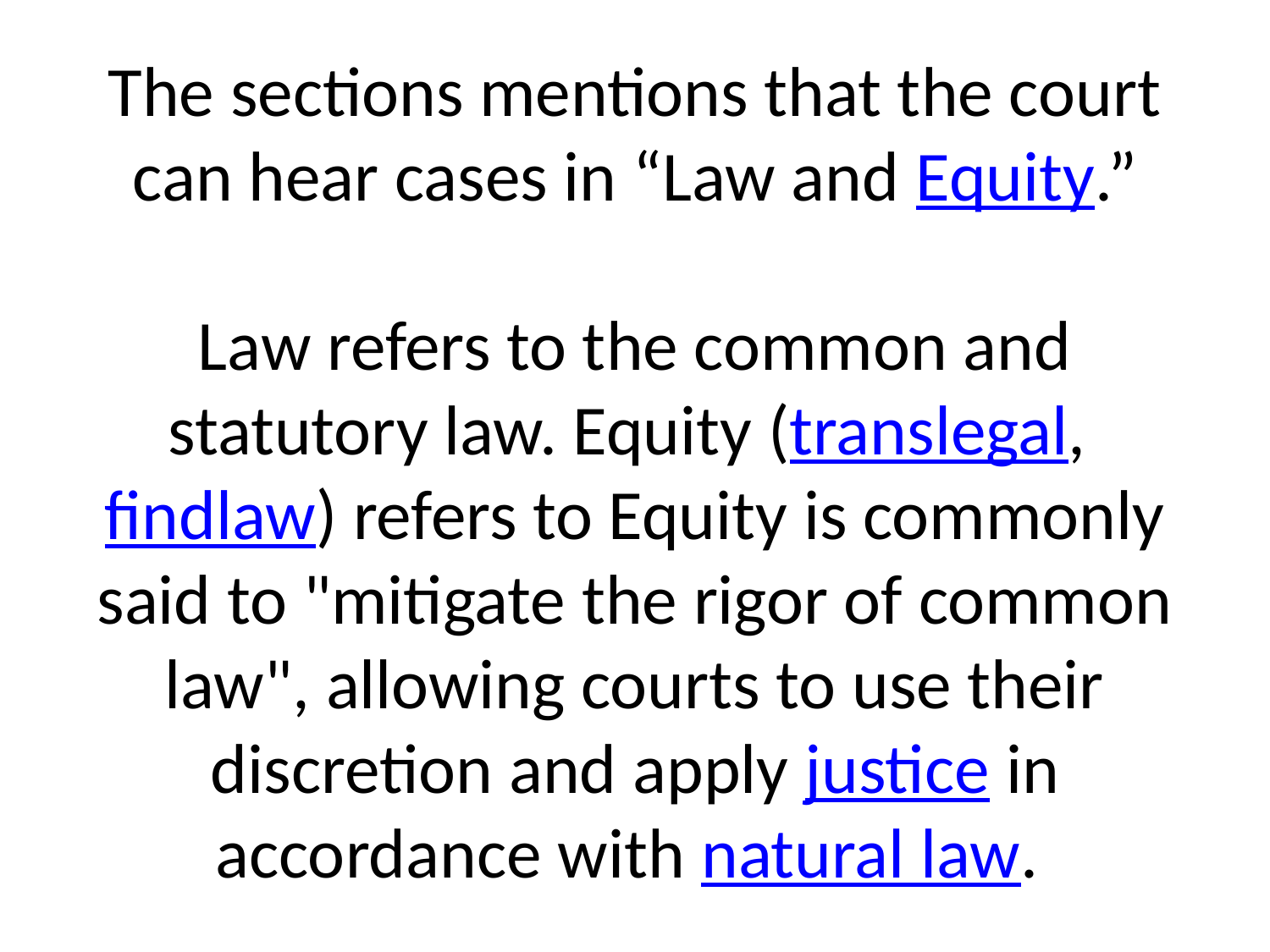

# The sections mentions that the court can hear cases in “Law and Equity.” Law refers to the common and statutory law. Equity (translegal, findlaw) refers to Equity is commonly said to "mitigate the rigor of common law", allowing courts to use their discretion and apply justice in accordance with natural law.